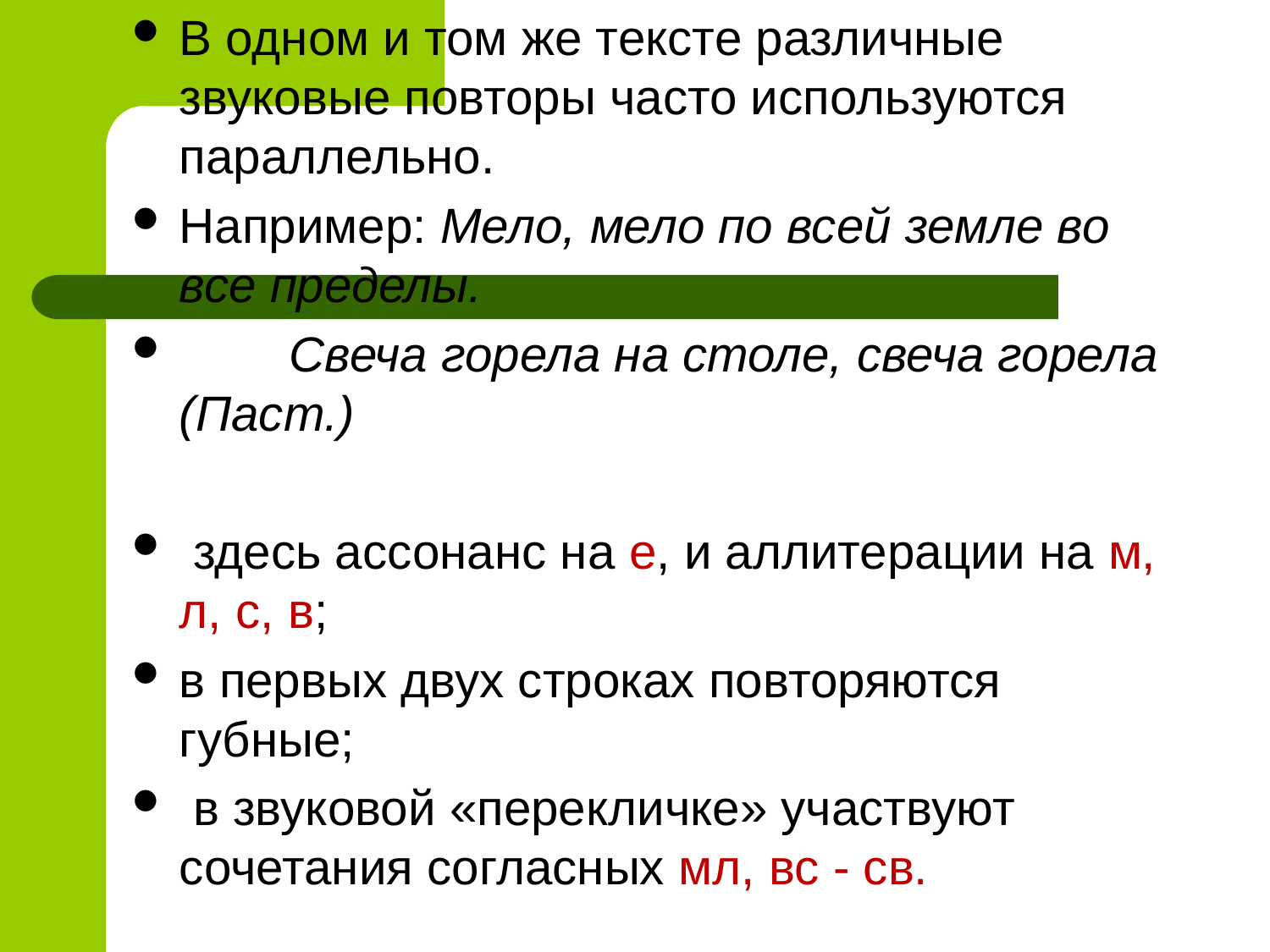

В одном и том же тексте различные звуковые повторы часто используются параллельно.
Например: Мело, мело по всей земле во все пределы.
        Свеча горела на столе, свеча горела (Паст.)

 здесь ассонанс на е, и аллитерации на м, л, с, в;
в первых двух строках повторяются губные;
 в звуковой «перекличке» участвуют сочетания согласных мл, вс - св.